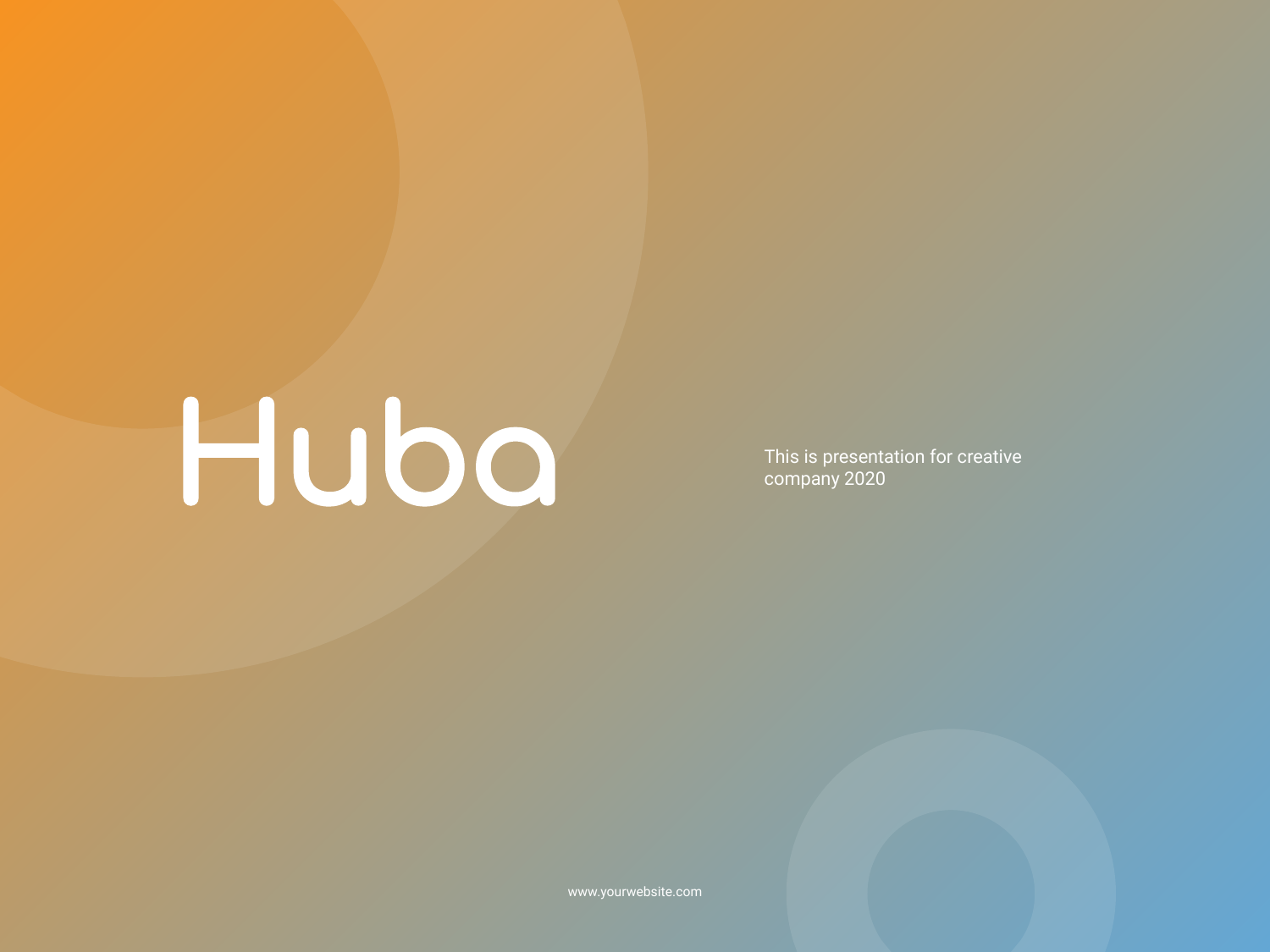

This is presentation for creative company 2020

www.yourwebsite.com